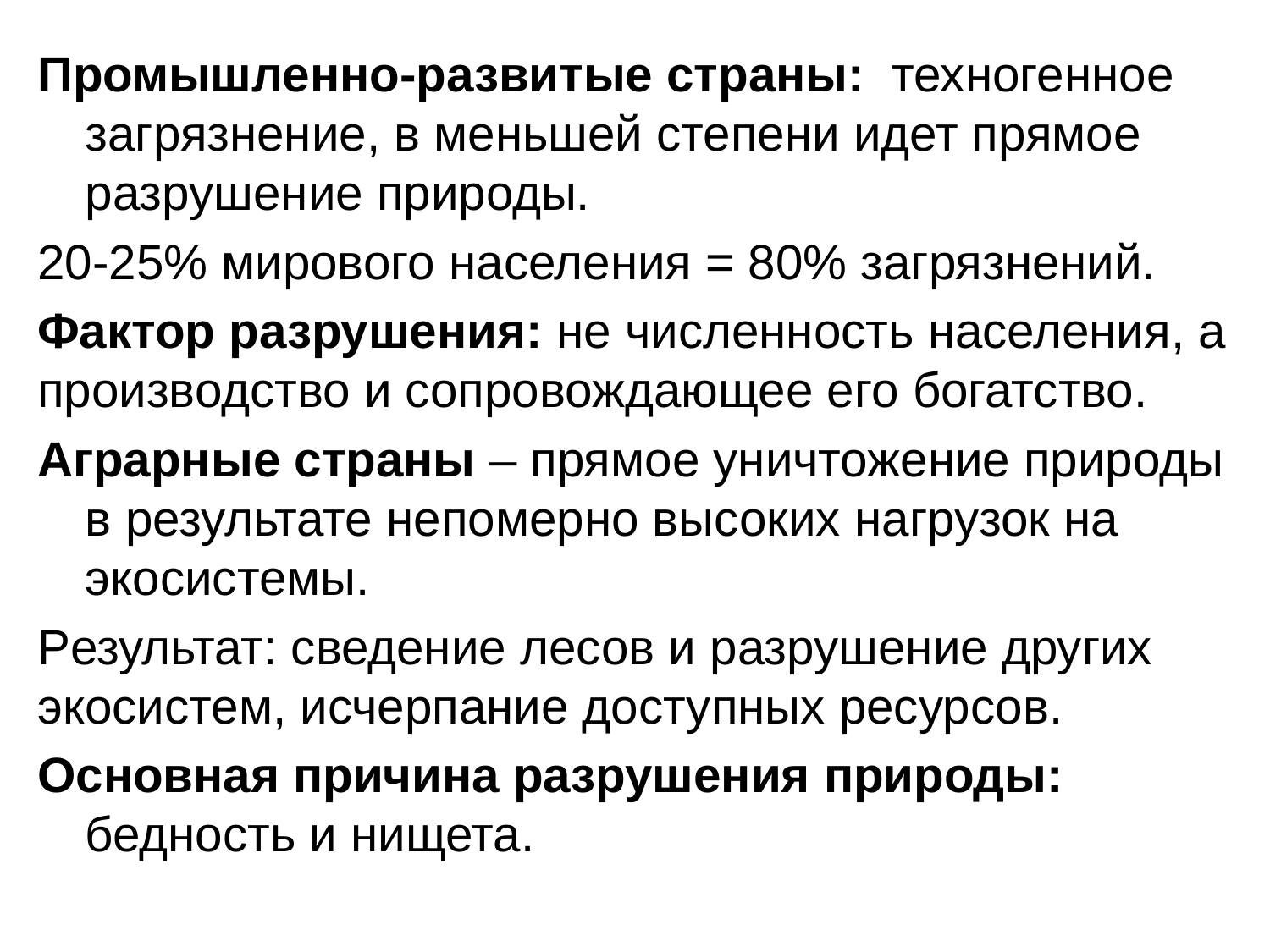

#
Промышленно-развитые страны:  техногенное загрязнение, в меньшей степени идет прямое разрушение природы.
20-25% мирового населения = 80% загрязнений.
Фактор разрушения: не численность населения, а производство и сопровождающее его богатство.
Аграрные страны – прямое уничтожение природы в результате непомерно высоких нагрузок на экосистемы.
Pезультат: сведение лесов и разрушение других экосистем, исчерпание доступных ресурсов.
Основная причина разрушения природы: бедность и нищета.